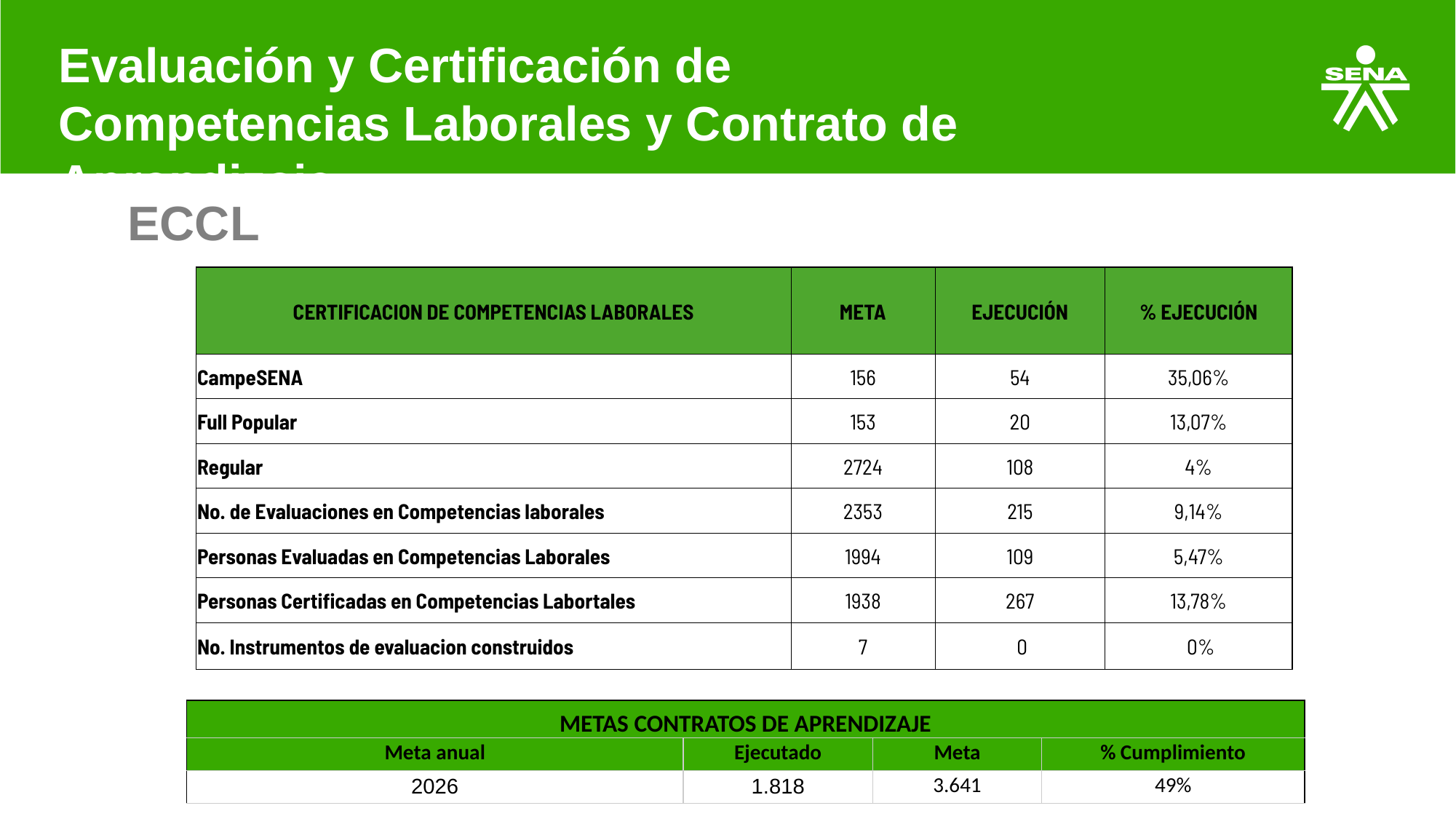

Evaluación y Certificación de Competencias Laborales y Contrato de Aprendizaje
ECCL
| CERTIFICACION DE COMPETENCIAS LABORALES | META | EJECUCIÓN | % EJECUCIÓN |
| --- | --- | --- | --- |
| CampeSENA | 156 | 54 | 35,06% |
| Full Popular | 153 | 20 | 13,07% |
| Regular | 2724 | 108 | 4% |
| No. de Evaluaciones en Competencias laborales | 2353 | 215 | 9,14% |
| Personas Evaluadas en Competencias Laborales | 1994 | 109 | 5,47% |
| Personas Certificadas en Competencias Labortales | 1938 | 267 | 13,78% |
| No. Instrumentos de evaluacion construidos | 7 | 0 | 0% |
| METAS CONTRATOS DE APRENDIZAJE |  |  |  |
| --- | --- | --- | --- |
| Meta anual | Ejecutado | Meta | % Cumplimiento |
| 2026 | 1.818 | 3.641 | 49% |